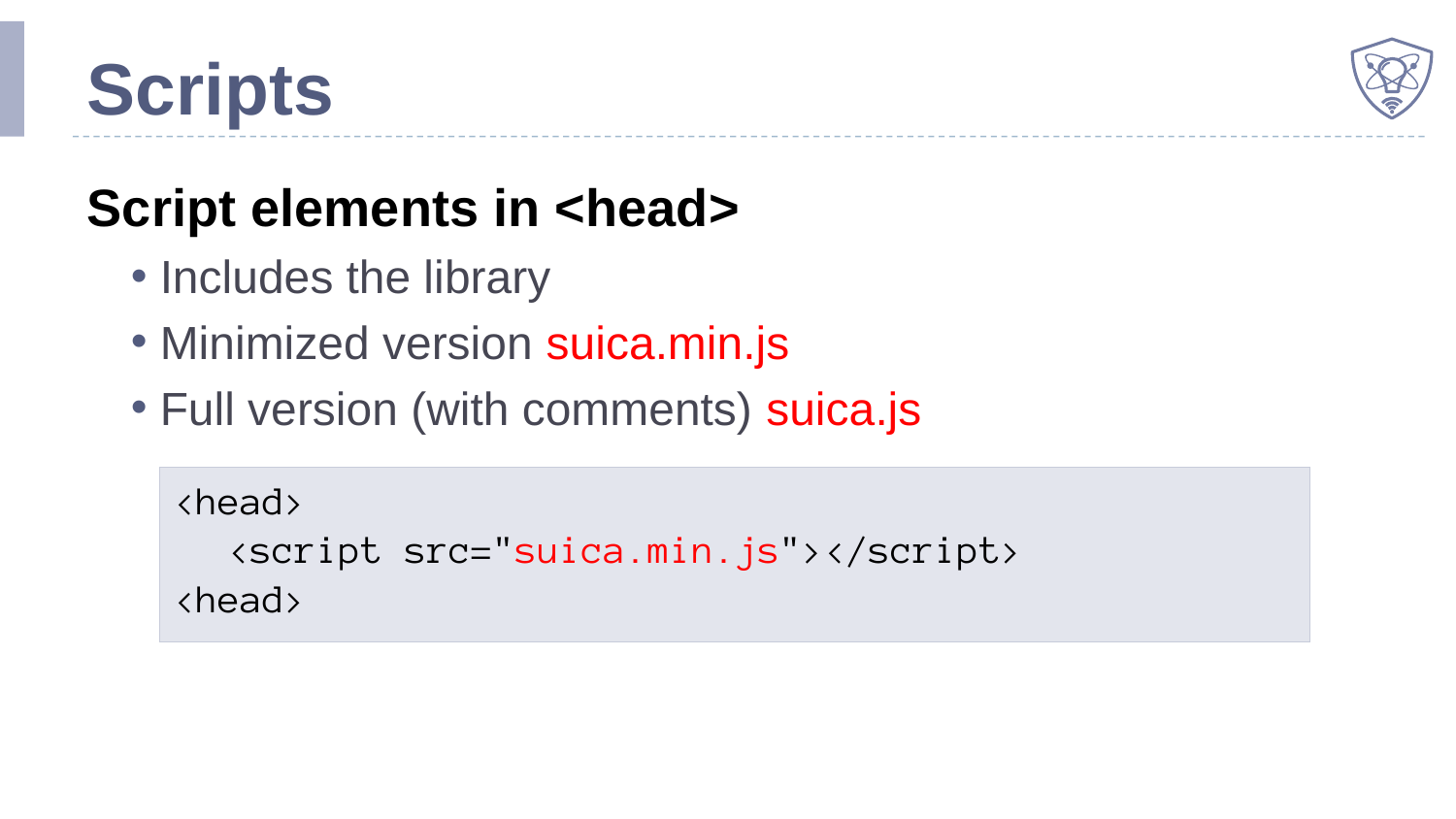

# Scripts
Script elements in <head>
Includes the library
Minimized version suica.min.js
Full version (with comments) suica.js
<head>
	<script src="suica.min.js"></script>
<head>